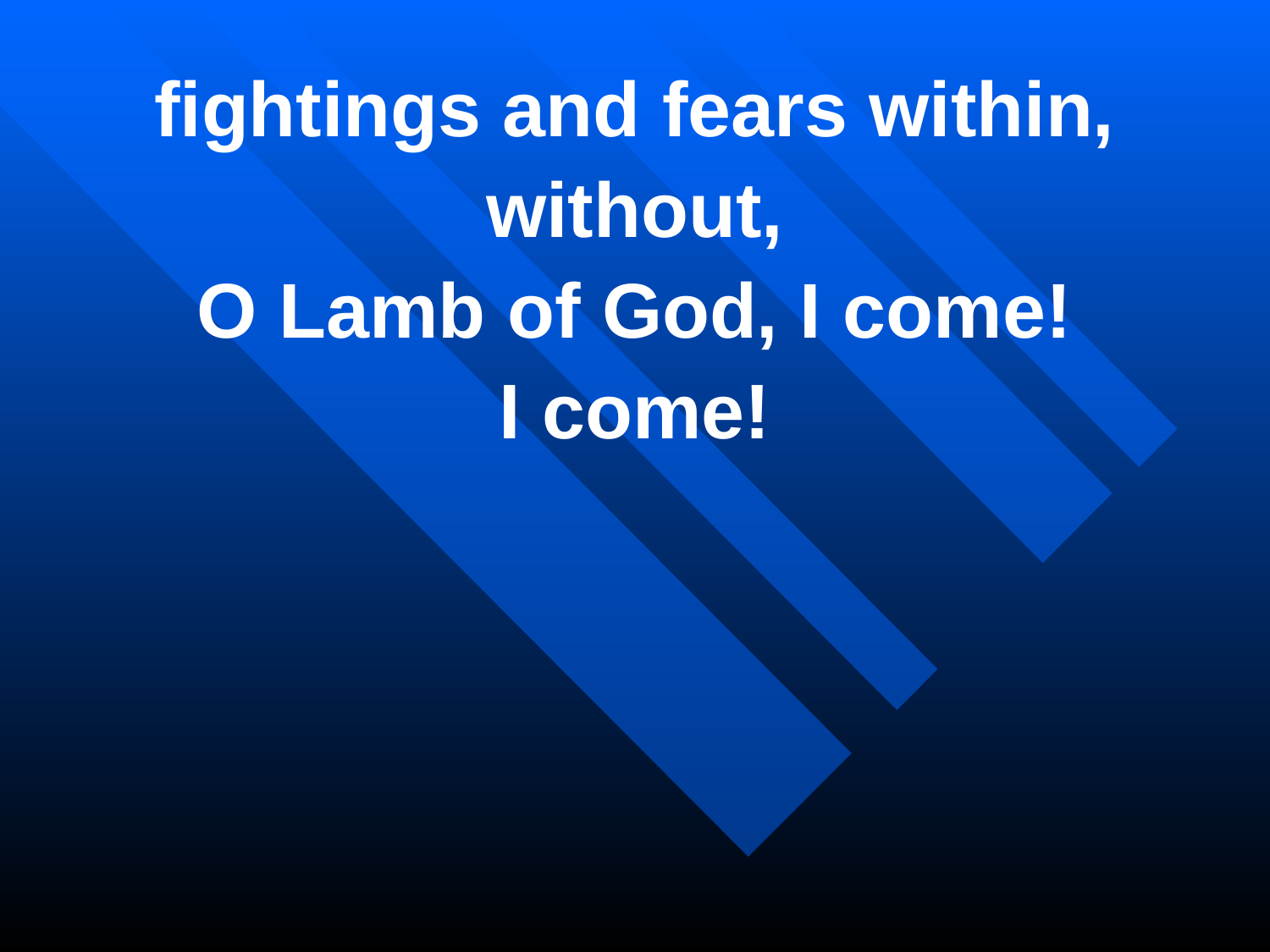

fightings and fears within,
without,
O Lamb of God, I come!
I come!